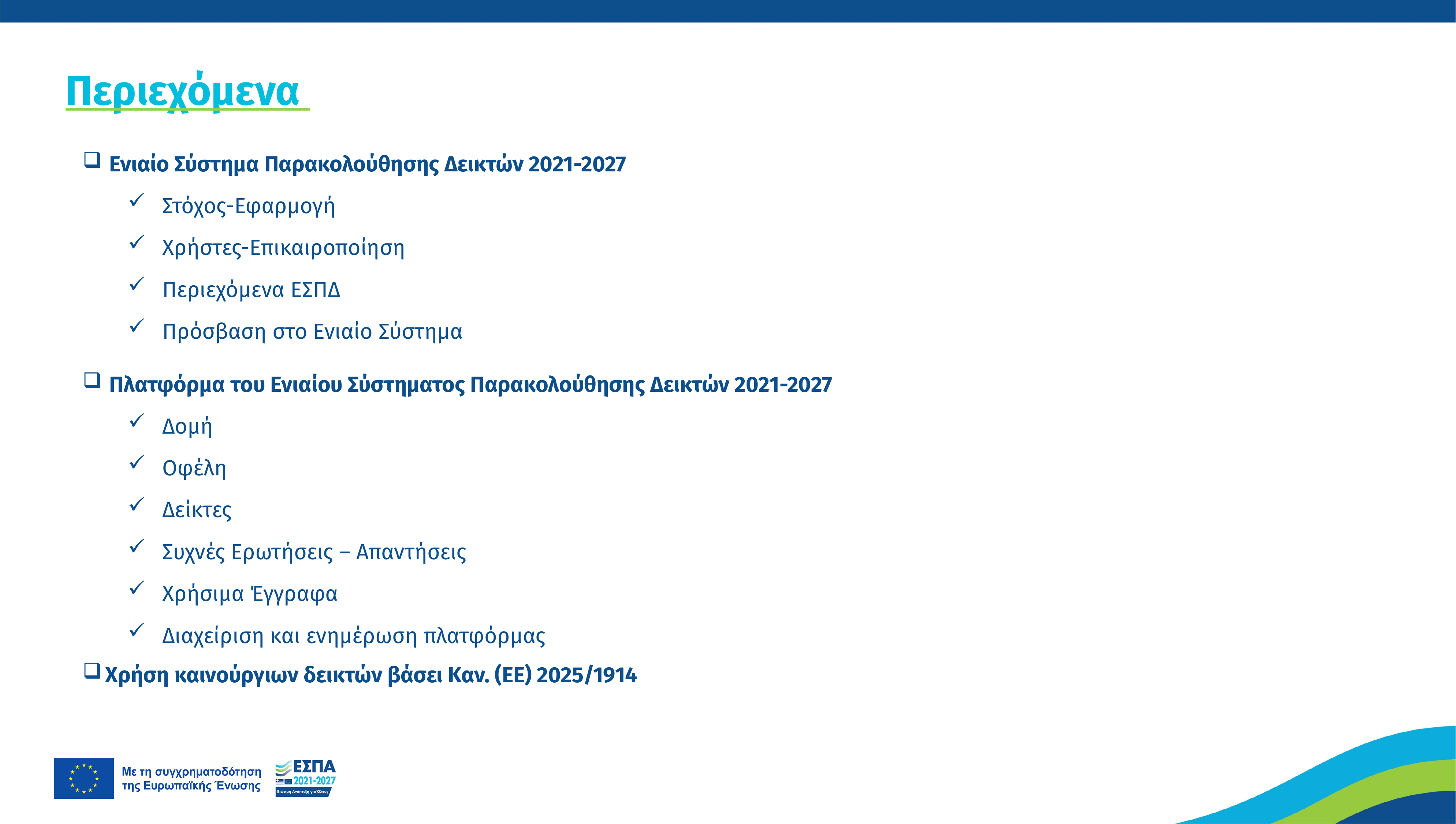

# Περιεχόμενα
Ενιαίο Σύστημα Παρακολούθησης Δεικτών 2021-2027
Στόχος-Εφαρμογή
Χρήστες-Επικαιροποίηση
Περιεχόμενα ΕΣΠΔ
Πρόσβαση στο Ενιαίο Σύστημα
Πλατφόρμα του Ενιαίου Σύστηματος Παρακολούθησης Δεικτών 2021-2027
Δομή
Οφέλη
Δείκτες
Συχνές Ερωτήσεις – Απαντήσεις
Χρήσιμα Έγγραφα
Διαχείριση και ενημέρωση πλατφόρμας
 Χρήση καινούργιων δεικτών βάσει Καν. (ΕΕ) 2025/1914